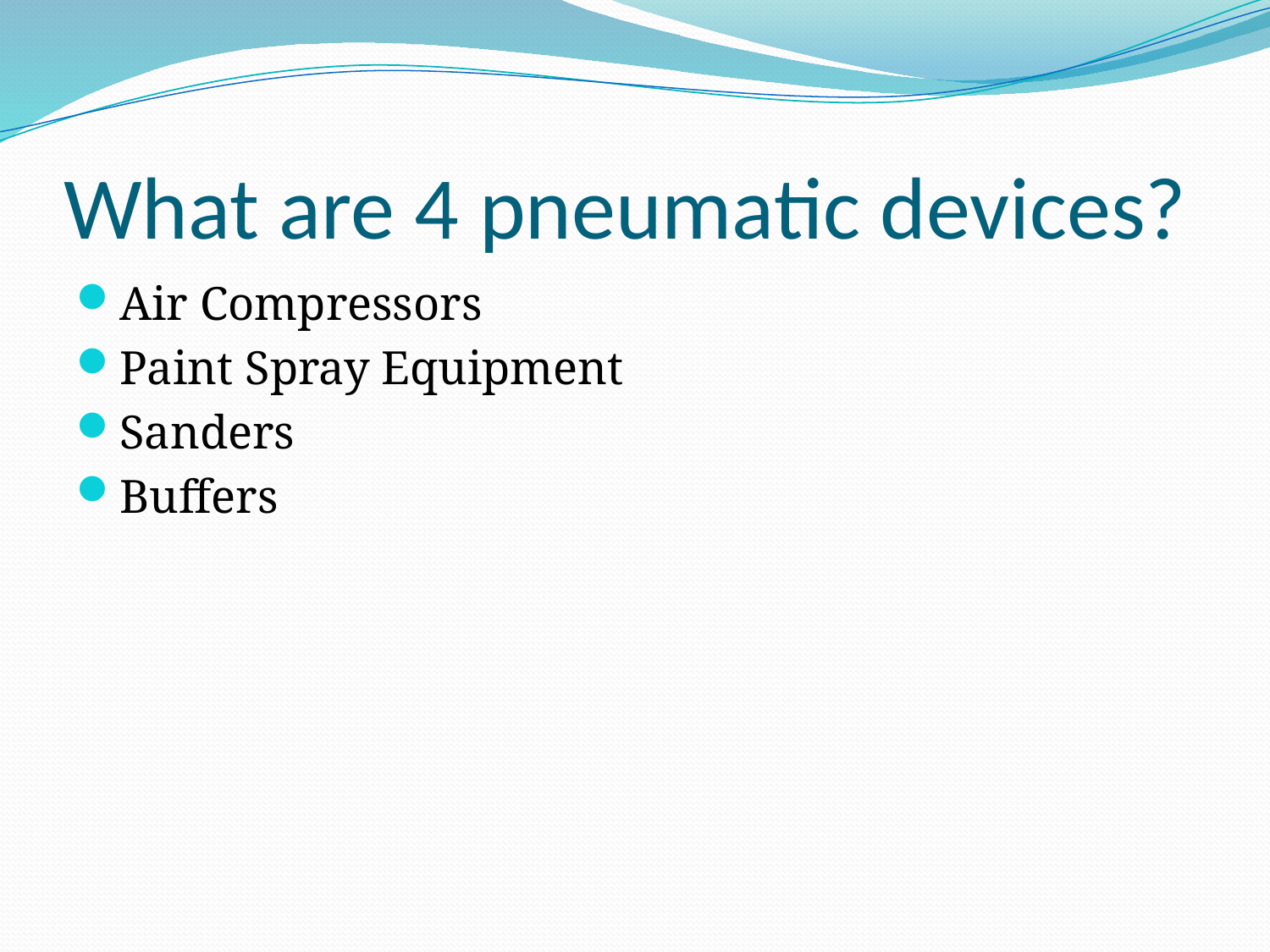

# What are 4 pneumatic devices?
Air Compressors
Paint Spray Equipment
Sanders
Buffers